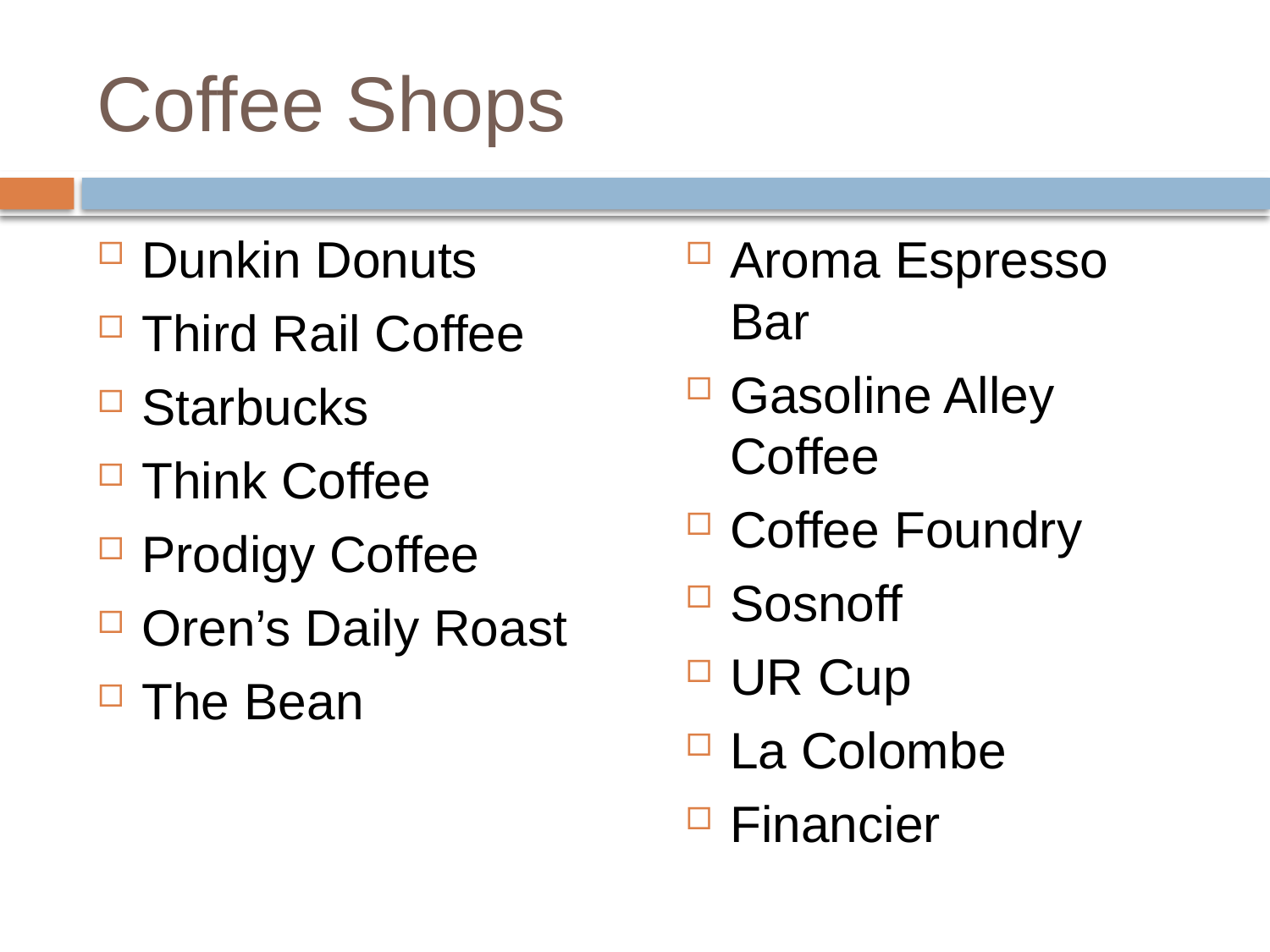

# Coffee Shops
Dunkin Donuts
Third Rail Coffee
Starbucks
Think Coffee
Prodigy Coffee
Oren’s Daily Roast
The Bean
Aroma Espresso Bar
Gasoline Alley Coffee
Coffee Foundry
Sosnoff
UR Cup
La Colombe
Financier